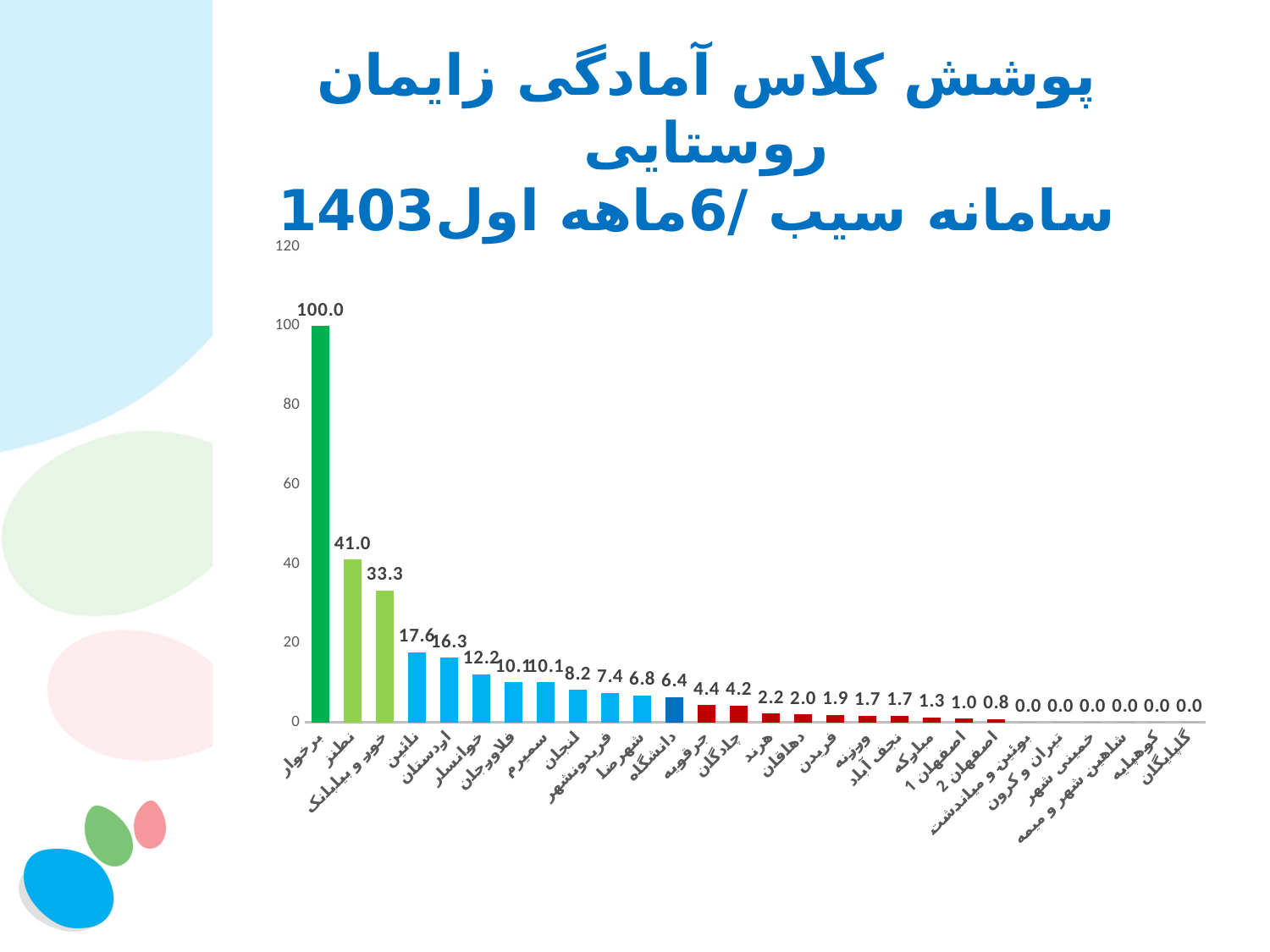

پوشش کلاس آمادگی زایمان روستایی
 سامانه سیب /6ماهه اول1403

### Chart

| Category |
|---|

### Chart

| Category | پوشش |
|---|---|
| برخوار | 100.0 |
|  نطنز | 41.02564102564102 |
|  خور و بیابانک | 33.33333333333333 |
|  نائین | 17.647058823529413 |
|  اردستان | 16.27906976744186 |
|  خوانسار | 12.195121951219512 |
|  فلاورجان | 10.13215859030837 |
|  سمیرم | 10.091743119266056 |
|  لنجان | 8.21917808219178 |
|  فریدونشهر | 7.446808510638298 |
|  شهرضا | 6.779661016949152 |
| دانشگاه | 6.370656370656371 |
|  جرقویه | 4.395604395604396 |
| چادگان | 4.2105263157894735 |
|  هرند | 2.197802197802198 |
| دهاقان | 1.9607843137254901 |
|  فریدن | 1.9230769230769231 |
| ورزنه | 1.7241379310344827 |
|  نجف آباد | 1.7142857142857144 |
|  مبارکه | 1.2658227848101267 |
|  اصفهان 1 | 0.966183574879227 |
|  اصفهان 2 | 0.8287292817679558 |
|  بوئین و میاندشت | 0.0 |
|  تیران و کرون | 0.0 |
| خمینی شهر | 0.0 |
|  شاهین شهر و میمه | 0.0 |
|  کوهپایه | 0.0 |
|  گلپایگان | 0.0 |